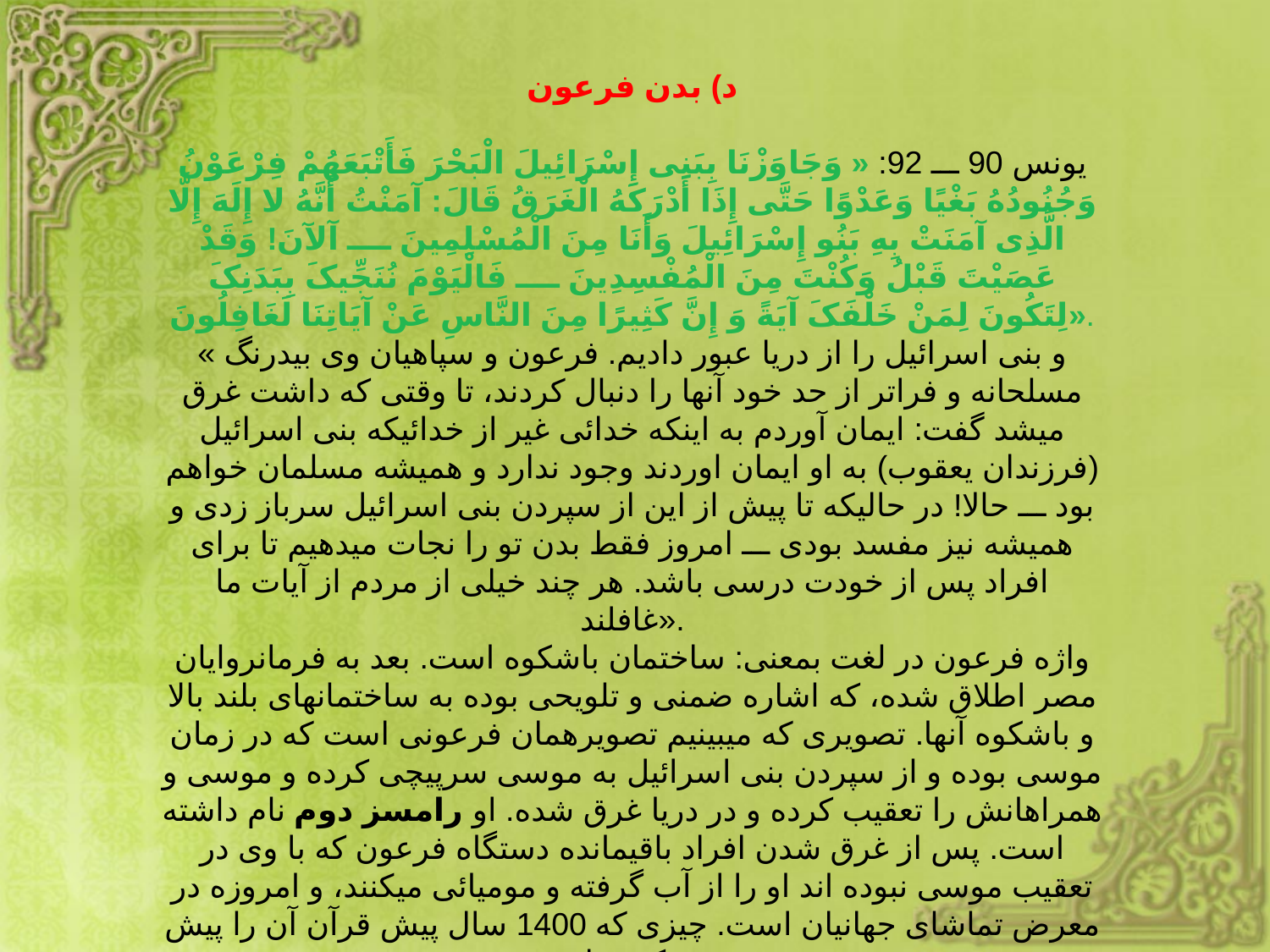

د) بدن فرعون

یونس 90 ـــ 92: « وَجَاوَزْنَا بِبَنِی إِسْرَائِیلَ الْبَحْرَ فَأَتْبَعَهُمْ فِرْعَوْنُ وَجُنُودُهُ بَغْیًا وَعَدْوًا حَتَّى إِذَا أَدْرَکَهُ الْغَرَقُ قَالَ: آمَنْتُ أَنَّهُ لا إِلَهَ إِلَّا الَّذِی آمَنَتْ بِهِ بَنُو إِسْرَائِیلَ وَأَنَا مِنَ الْمُسْلِمِینَ ــــ آلآنَ! وَقَدْ عَصَیْتَ قَبْلُ وَکُنْتَ مِنَ الْمُفْسِدِینَ ــــ فَالْیَوْمَ نُنَجِّیکَ بِبَدَنِکَ لِتَکُونَ لِمَنْ خَلْفَکَ آیَةً وَ إِنَّ کَثِیرًا مِنَ النَّاسِ عَنْ آیَاتِنَا لَغَافِلُونَ».
« و بنی اسرائیل را از دریا عبور دادیم. فرعون و سپاهیان وی بیدرنگ مسلحانه و فراتر از حد خود آنها را دنبال کردند، تا وقتی که داشت غرق میشد گفت: ایمان آوردم به اینکه خدائی غیر از خدائیکه بنی اسرائیل (فرزندان یعقوب) به او ایمان اوردند وجود ندارد و همیشه مسلمان خواهم بود ـــ حالا! در حالیکه تا پیش از این از سپردن بنی اسرائیل سرباز زدی و همیشه نیز مفسد بودی ـــ امروز فقط بدن تو را نجات میدهیم تا برای افراد پس از خودت درسی باشد. هر چند خیلی از مردم از آیات ما غافلند».
واژه فرعون در لغت بمعنی: ساختمان باشکوه است. بعد به فرمانروایان مصر اطلاق شده، که اشاره ضمنی و تلویحی بوده به ساختمانهای بلند بالا و باشکوه آنها. تصویری که میبینیم تصویرهمان فرعونی است که در زمان موسی بوده و از سپردن بنی اسرائیل به موسی سرپیچی کرده و موسی و همراهانش را تعقیب کرده و در دریا غرق شده. او رامسز دوم نام داشته است. پس از غرق شدن افراد باقیمانده دستگاه فرعون که با وی در تعقیب موسی نبوده اند او را از آب گرفته و مومیائی میکنند، و امروزه در معرض تماشای جهانیان است. چیزی که 1400 سال پیش قرآن آن را پیش بینی کرده است.